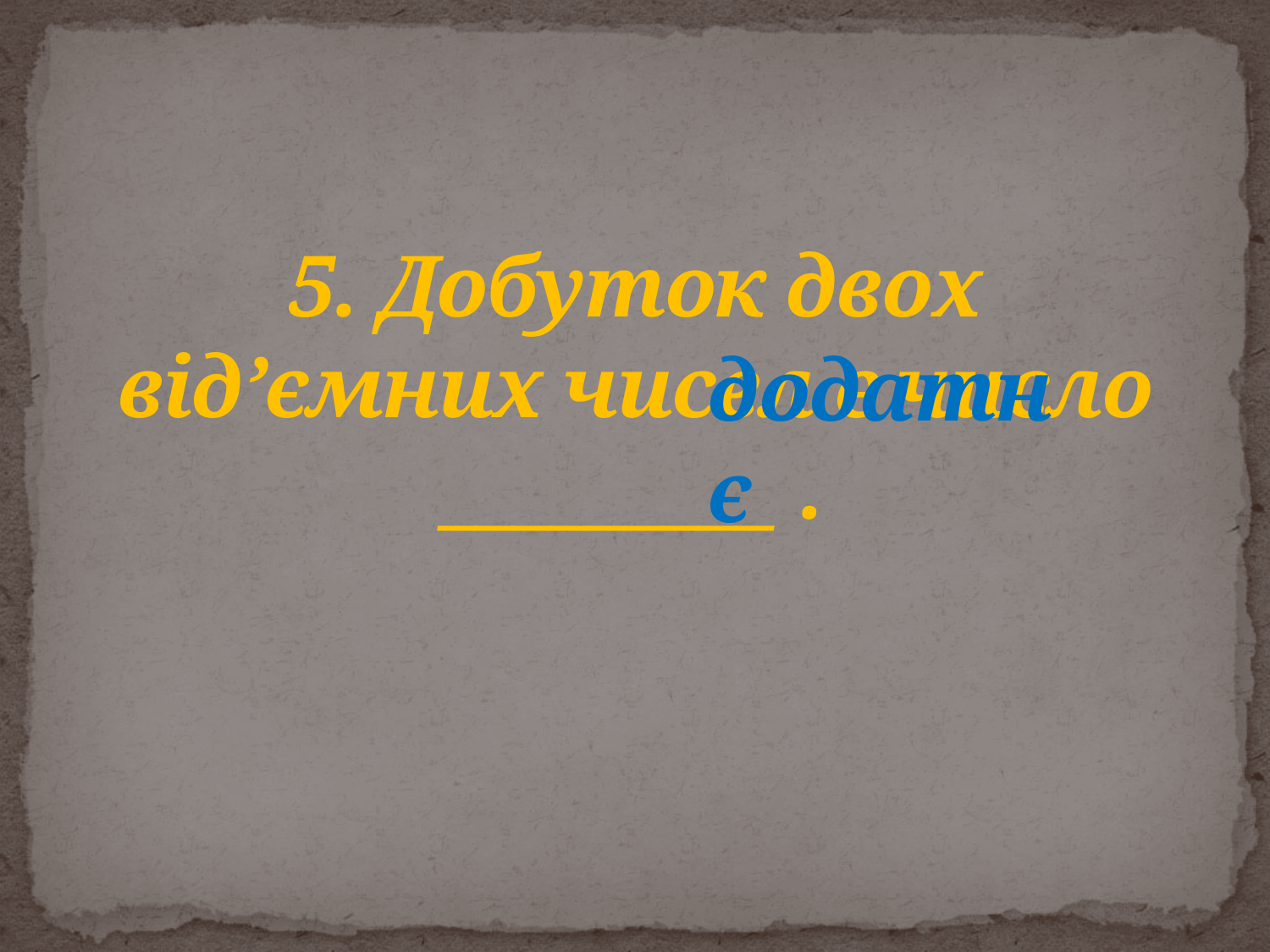

# 5. Добуток двох від’ємних чисел є число _________ .
додатнє